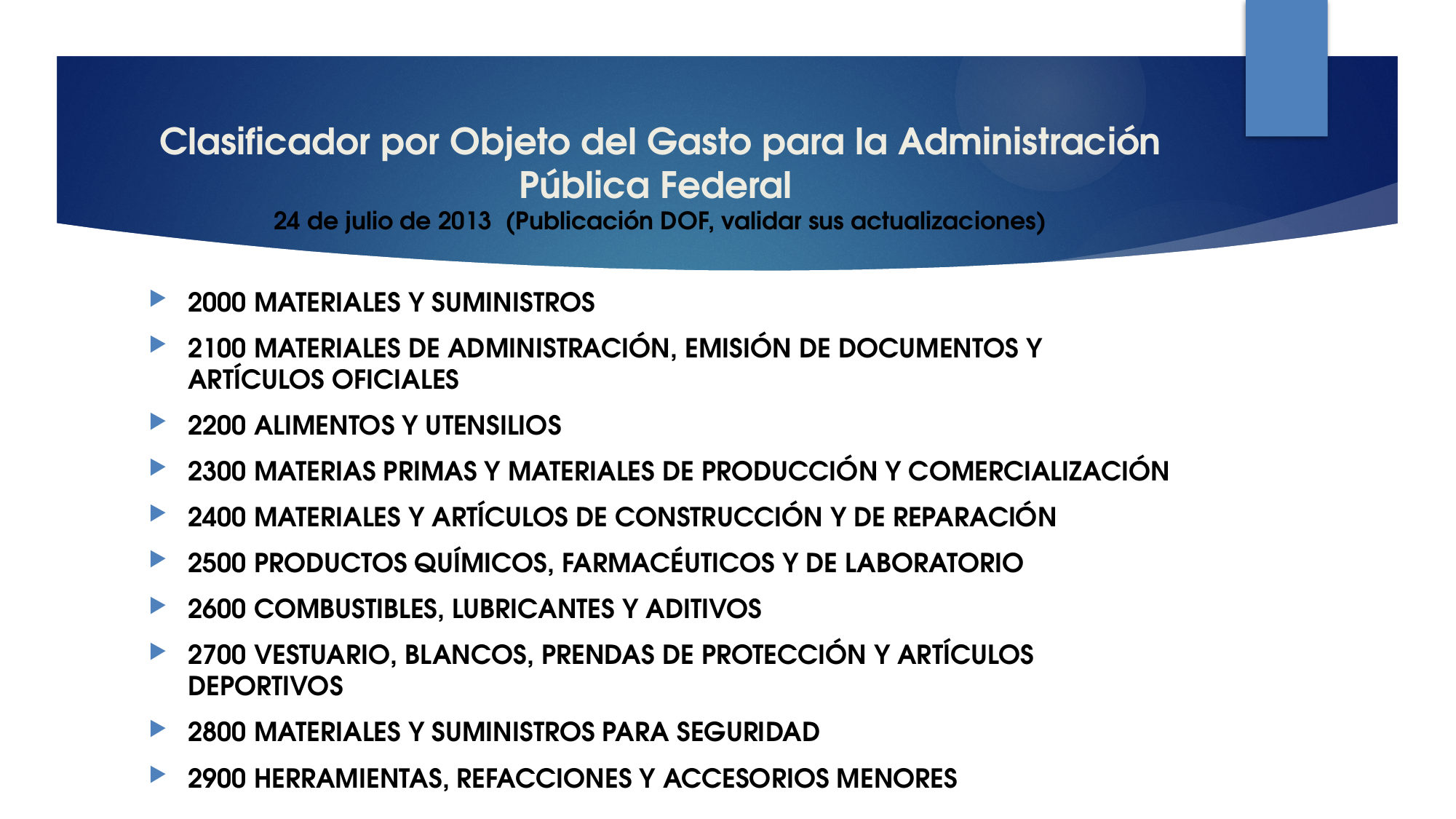

# Clasificador por Objeto del Gasto para la Administración Pública Federal 24 de julio de 2013  (Publicación DOF, validar sus actualizaciones) .
2000 MATERIALES Y SUMINISTROS
2100 MATERIALES DE ADMINISTRACIÓN, EMISIÓN DE DOCUMENTOS Y ARTÍCULOS OFICIALES
2200 ALIMENTOS Y UTENSILIOS
2300 MATERIAS PRIMAS Y MATERIALES DE PRODUCCIÓN Y COMERCIALIZACIÓN
2400 MATERIALES Y ARTÍCULOS DE CONSTRUCCIÓN Y DE REPARACIÓN
2500 PRODUCTOS QUÍMICOS, FARMACÉUTICOS Y DE LABORATORIO
2600 COMBUSTIBLES, LUBRICANTES Y ADITIVOS
2700 VESTUARIO, BLANCOS, PRENDAS DE PROTECCIÓN Y ARTÍCULOS DEPORTIVOS
2800 MATERIALES Y SUMINISTROS PARA SEGURIDAD
2900 HERRAMIENTAS, REFACCIONES Y ACCESORIOS MENORES